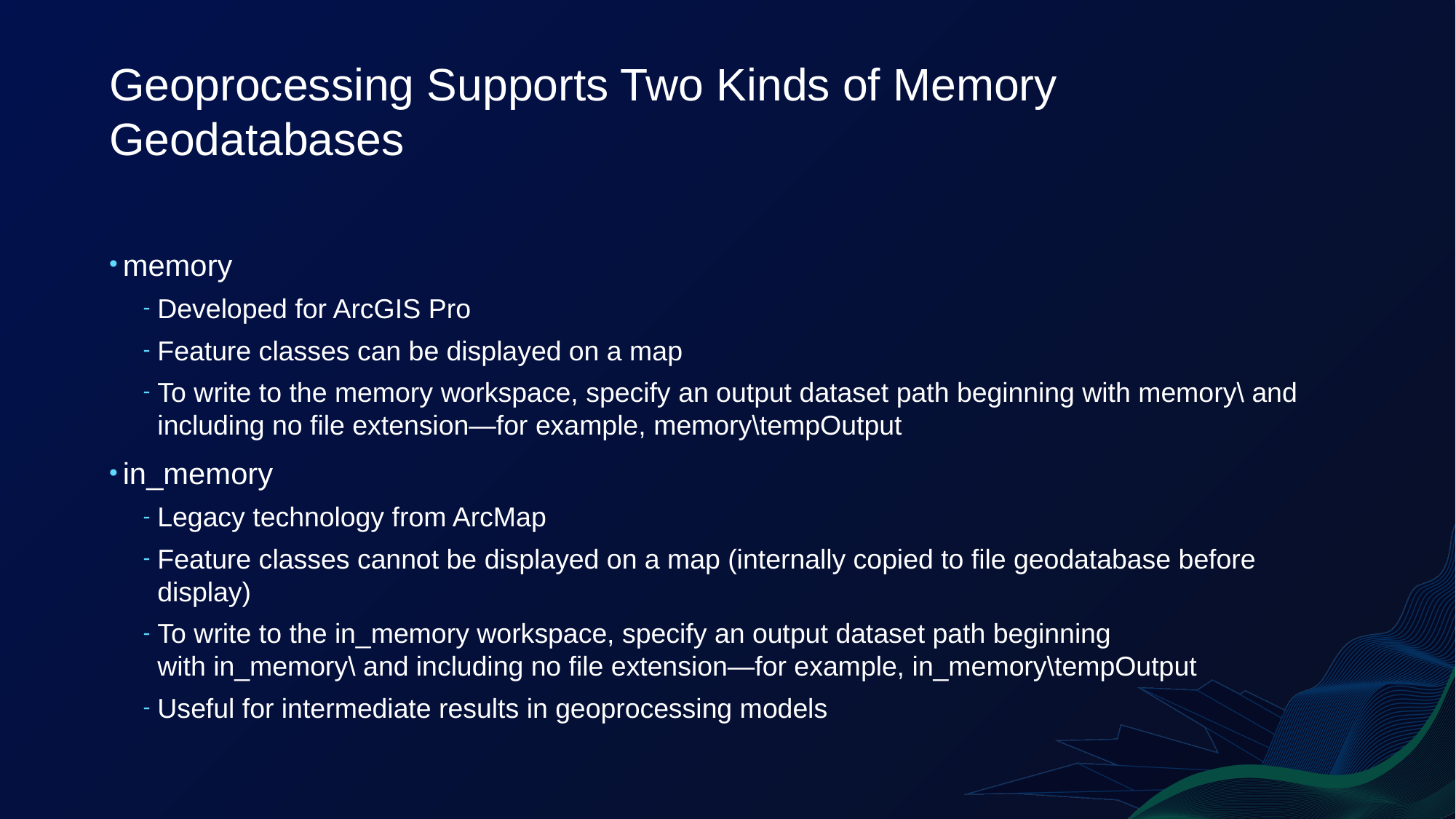

# Geoprocessing Supports Two Kinds of Memory Geodatabases
memory
Developed for ArcGIS Pro
Feature classes can be displayed on a map
To write to the memory workspace, specify an output dataset path beginning with memory\ and including no file extension—for example, memory\tempOutput
in_memory
Legacy technology from ArcMap
Feature classes cannot be displayed on a map (internally copied to file geodatabase before display)
To write to the in_memory workspace, specify an output dataset path beginning with in_memory\ and including no file extension—for example, in_memory\tempOutput
Useful for intermediate results in geoprocessing models